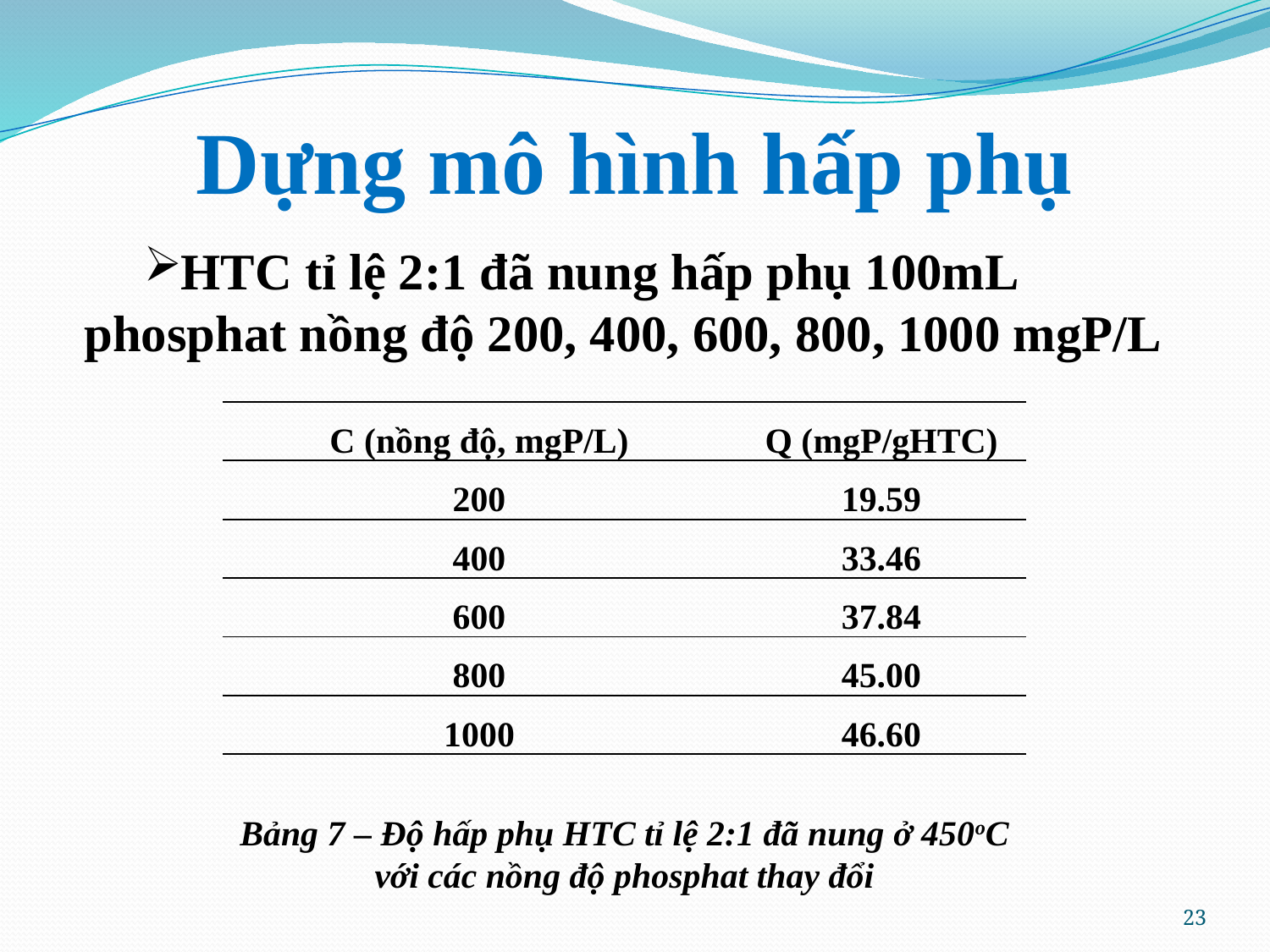

# Dựng mô hình hấp phụ
HTC tỉ lệ 2:1 đã nung hấp phụ 100mL phosphat nồng độ 200, 400, 600, 800, 1000 mgP/L
| C (nồng độ, mgP/L) | Q (mgP/gHTC) |
| --- | --- |
| 200 | 19.59 |
| 400 | 33.46 |
| 600 | 37.84 |
| 800 | 45.00 |
| 1000 | 46.60 |
Bảng 7 – Độ hấp phụ HTC tỉ lệ 2:1 đã nung ở 450oC với các nồng độ phosphat thay đổi

23